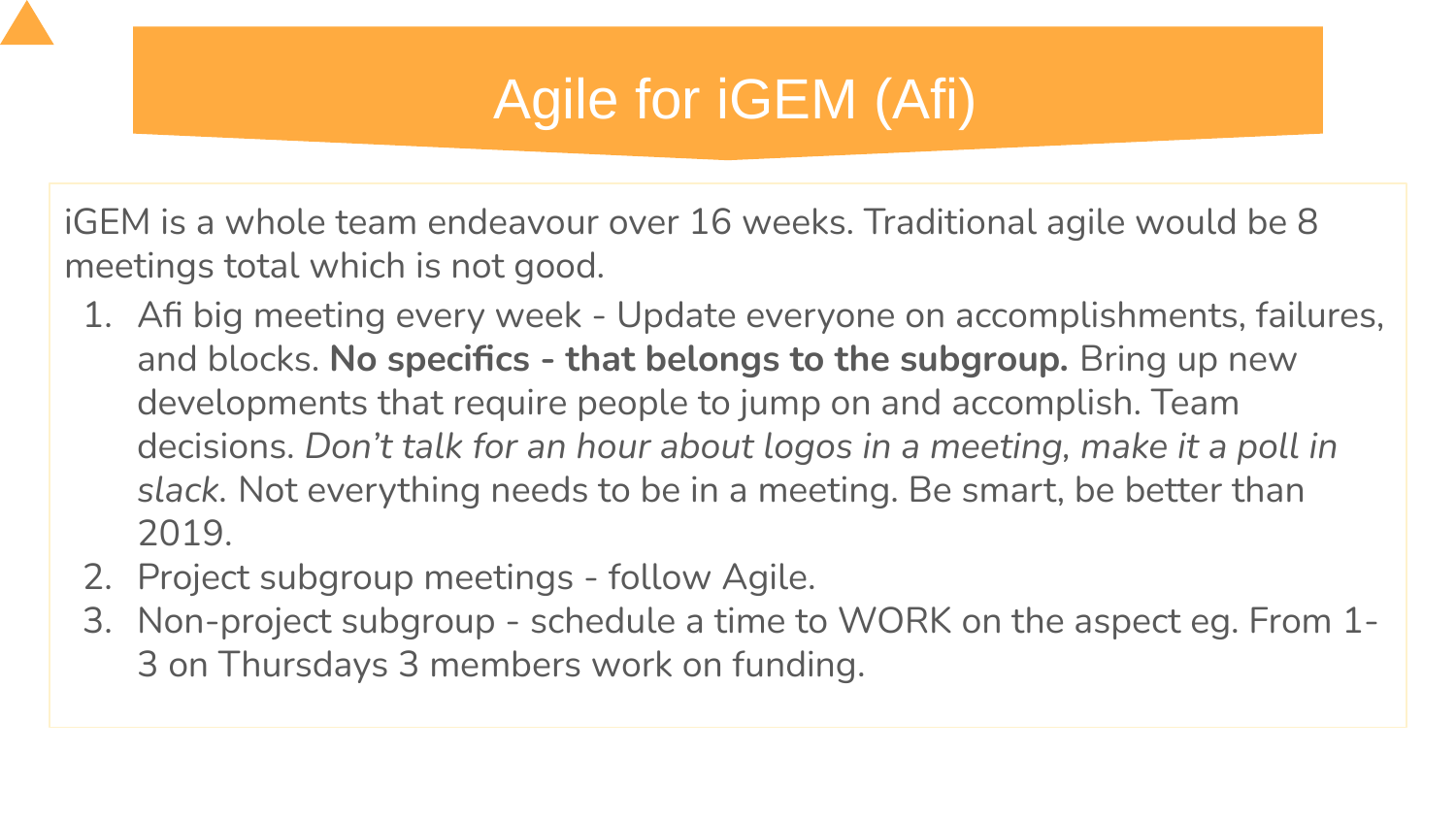

# Agile for iGEM (Afi)
iGEM is a whole team endeavour over 16 weeks. Traditional agile would be 8 meetings total which is not good.
Afi big meeting every week - Update everyone on accomplishments, failures, and blocks. No specifics - that belongs to the subgroup. Bring up new developments that require people to jump on and accomplish. Team decisions. Don’t talk for an hour about logos in a meeting, make it a poll in slack. Not everything needs to be in a meeting. Be smart, be better than 2019.
Project subgroup meetings - follow Agile.
Non-project subgroup - schedule a time to WORK on the aspect eg. From 1-3 on Thursdays 3 members work on funding.